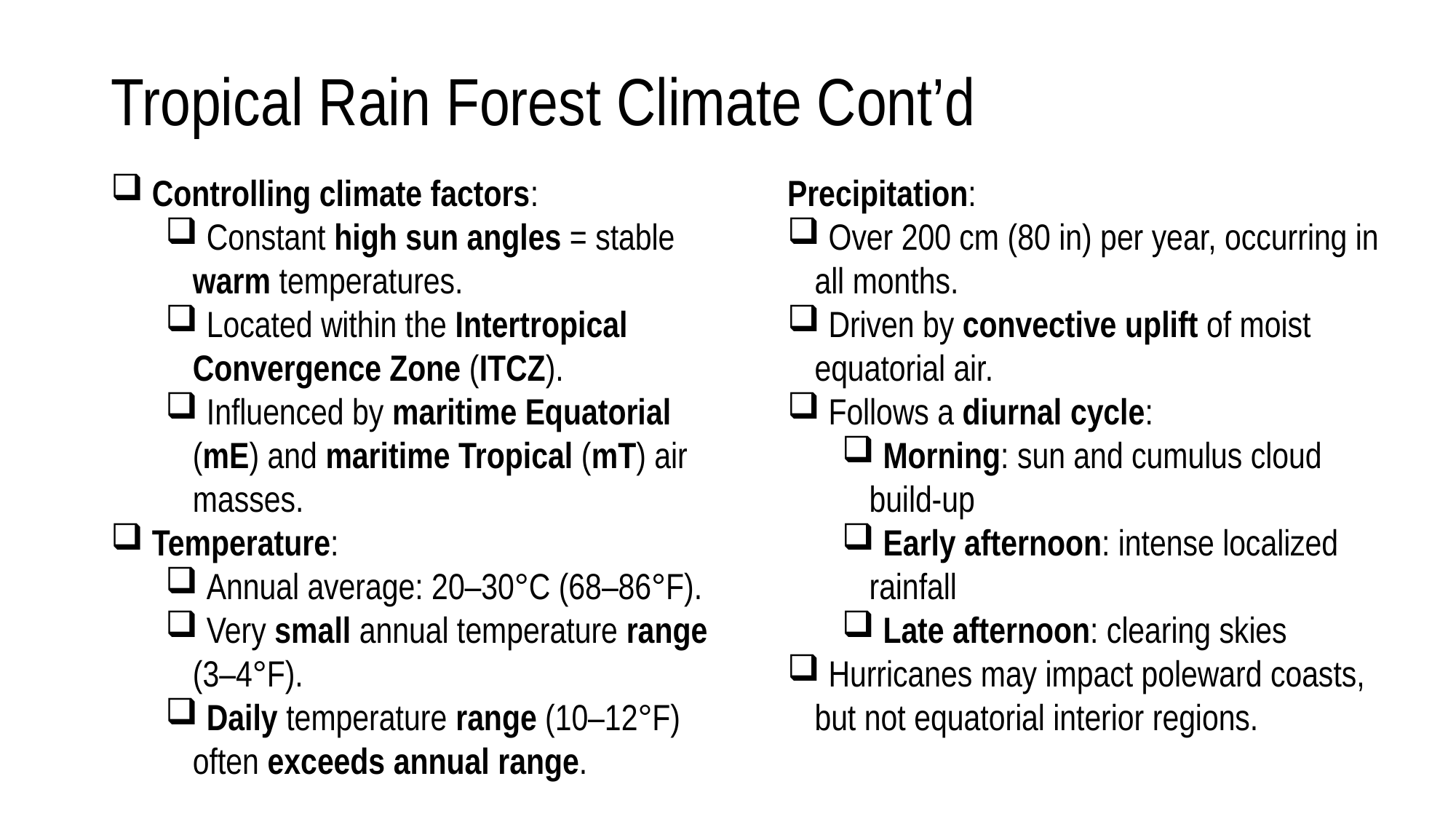

# Tropical Rain Forest Climate Cont’d
 Controlling climate factors:
 Constant high sun angles = stable warm temperatures.
 Located within the Intertropical Convergence Zone (ITCZ).
 Influenced by maritime Equatorial (mE) and maritime Tropical (mT) air masses.
 Temperature:
 Annual average: 20–30°C (68–86°F).
 Very small annual temperature range (3–4°F).
 Daily temperature range (10–12°F) often exceeds annual range.
Precipitation:
 Over 200 cm (80 in) per year, occurring in all months.
 Driven by convective uplift of moist equatorial air.
 Follows a diurnal cycle:
 Morning: sun and cumulus cloud build-up
 Early afternoon: intense localized rainfall
 Late afternoon: clearing skies
 Hurricanes may impact poleward coasts, but not equatorial interior regions.